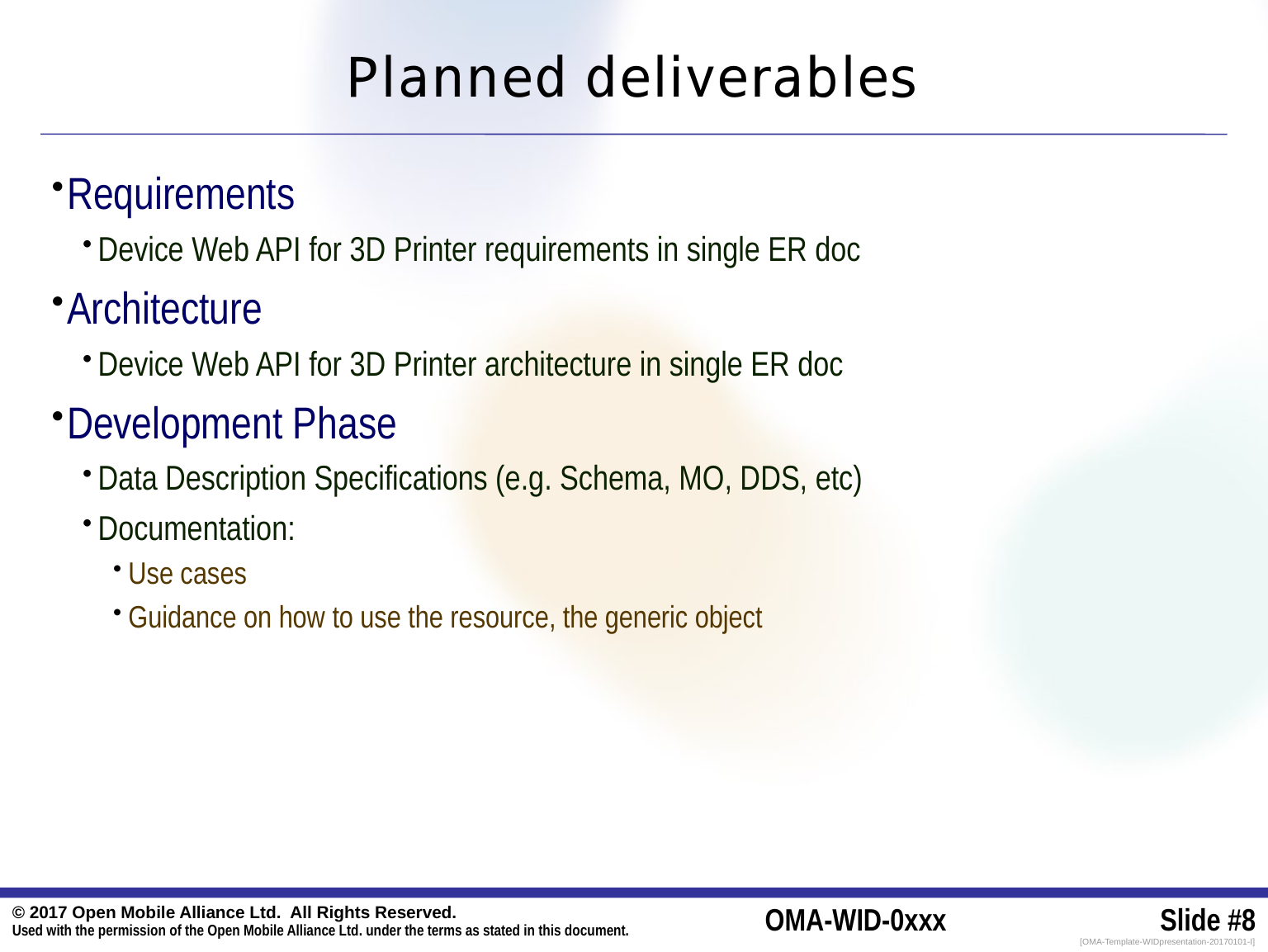

# Planned deliverables
Requirements
Device Web API for 3D Printer requirements in single ER doc
Architecture
Device Web API for 3D Printer architecture in single ER doc
Development Phase
Data Description Specifications (e.g. Schema, MO, DDS, etc)
Documentation:
Use cases
Guidance on how to use the resource, the generic object